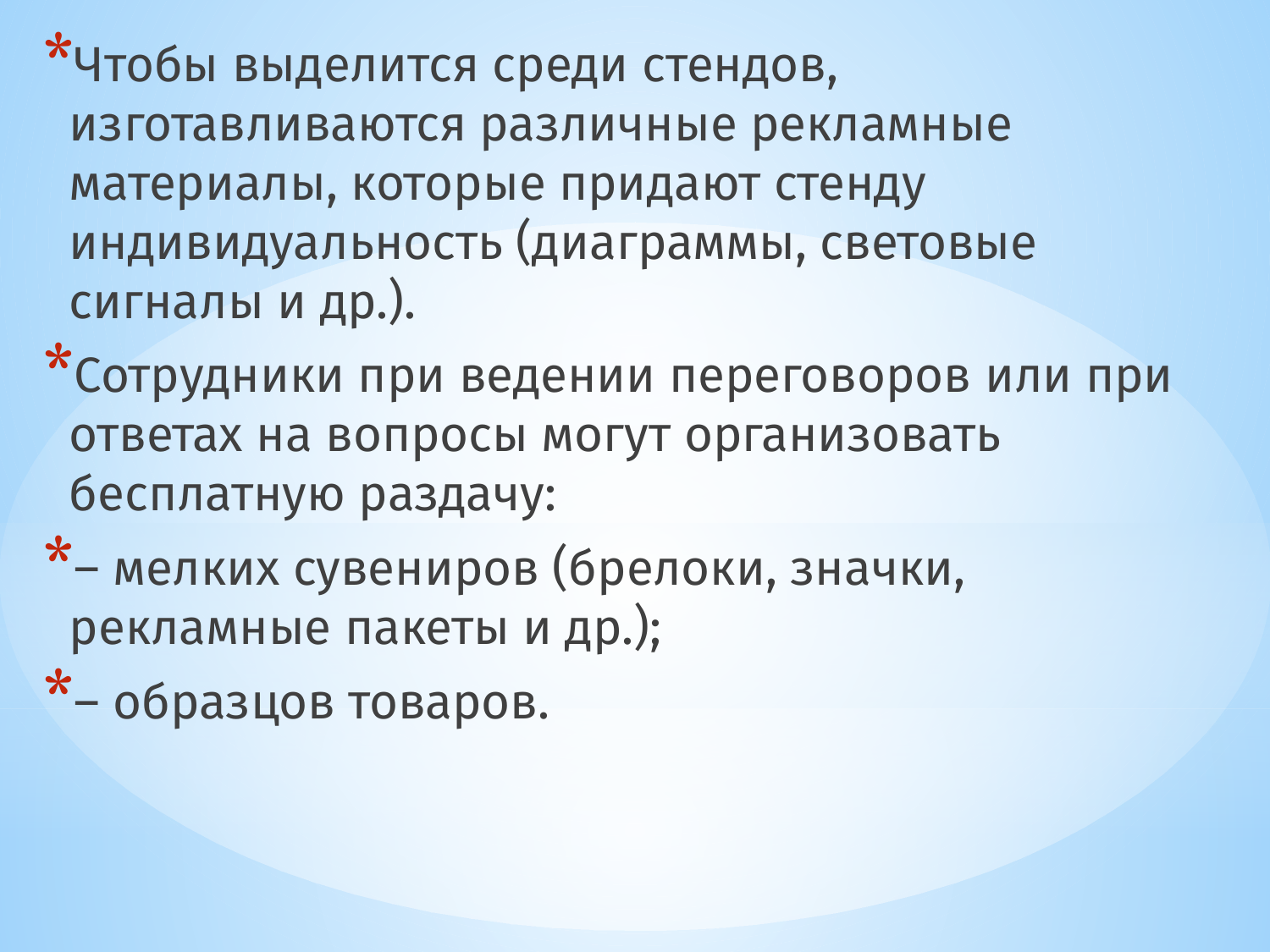

Чтобы выделится среди стендов, изготавливаются различные рекламные материалы, которые придают стенду индивидуальность (диаграммы, световые сигналы и др.).
Сотрудники при ведении переговоров или при ответах на вопросы могут организовать бесплатную раздачу:
– мелких сувениров (брелоки, значки, рекламные пакеты и др.);
– образцов товаров.

#